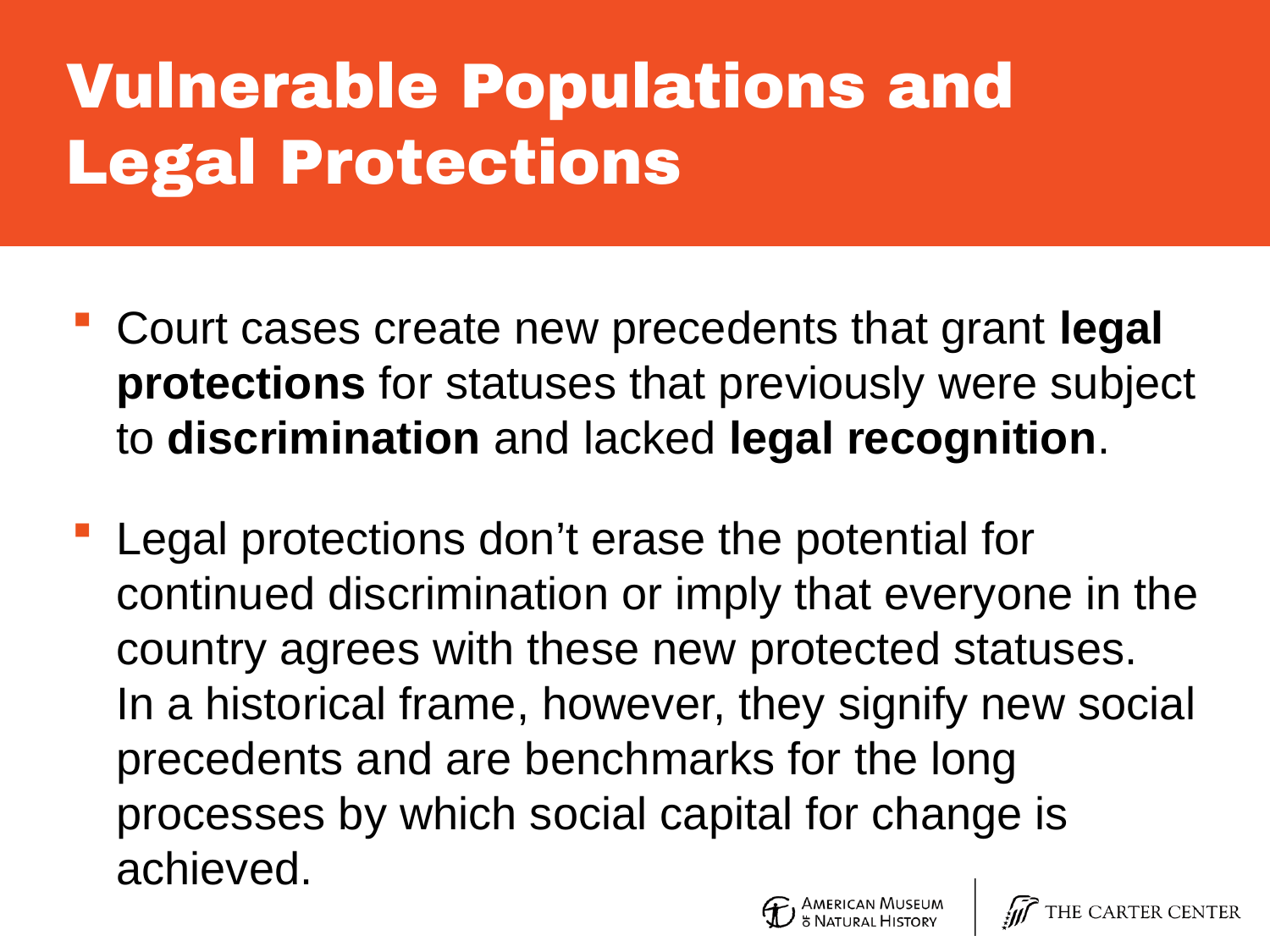

# Vulnerable Populations and Legal Protections
Court cases create new precedents that grant legal protections for statuses that previously were subject
to discrimination and lacked legal recognition.
Legal protections don’t erase the potential for continued discrimination or imply that everyone in the country agrees with these new protected statuses.
In a historical frame, however, they signify new social precedents and are benchmarks for the long processes by which social capital for change is achieved.